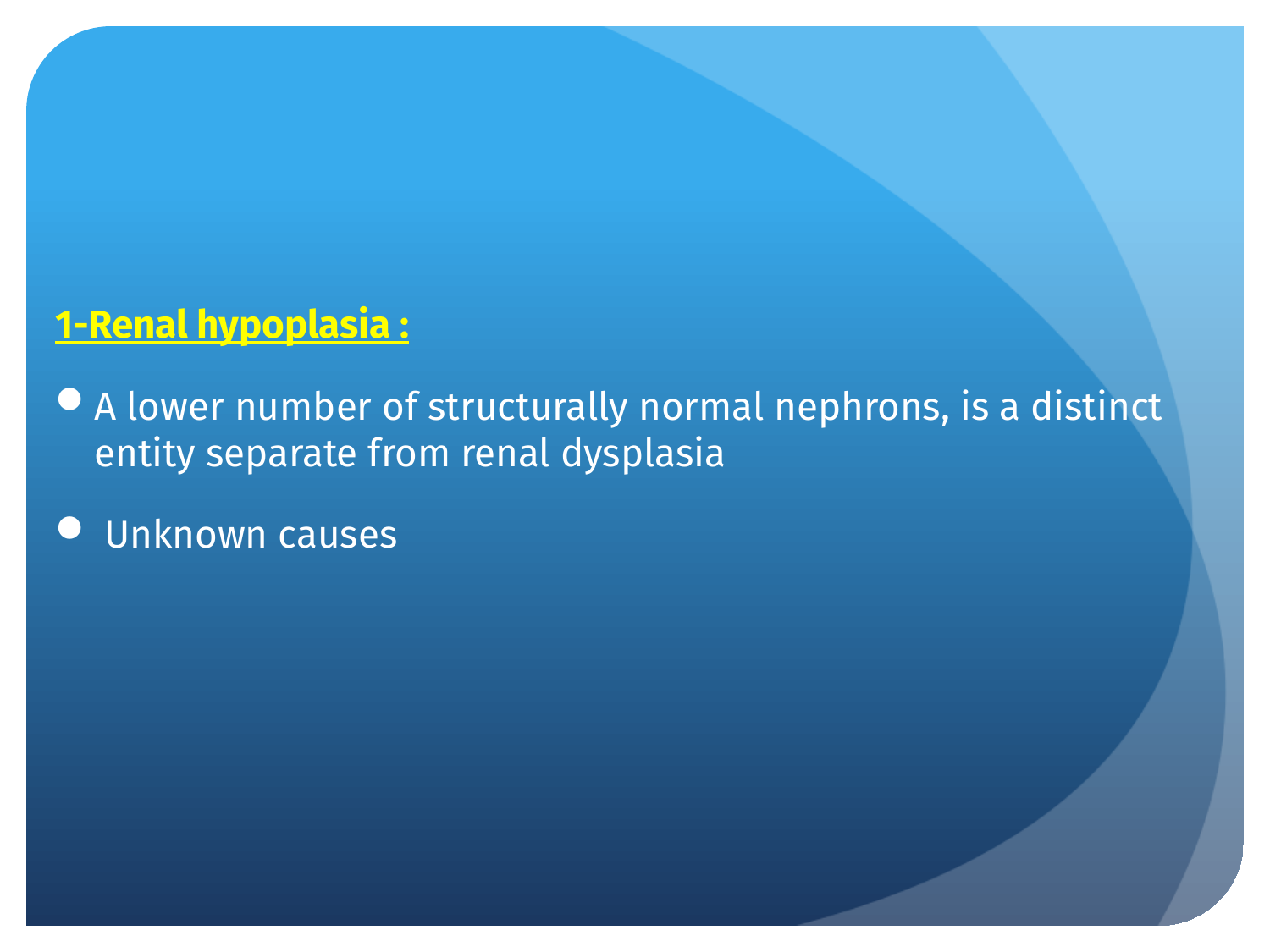

#
1-Renal hypoplasia :
A lower number of structurally normal nephrons, is a distinct entity separate from renal dysplasia
 Unknown causes